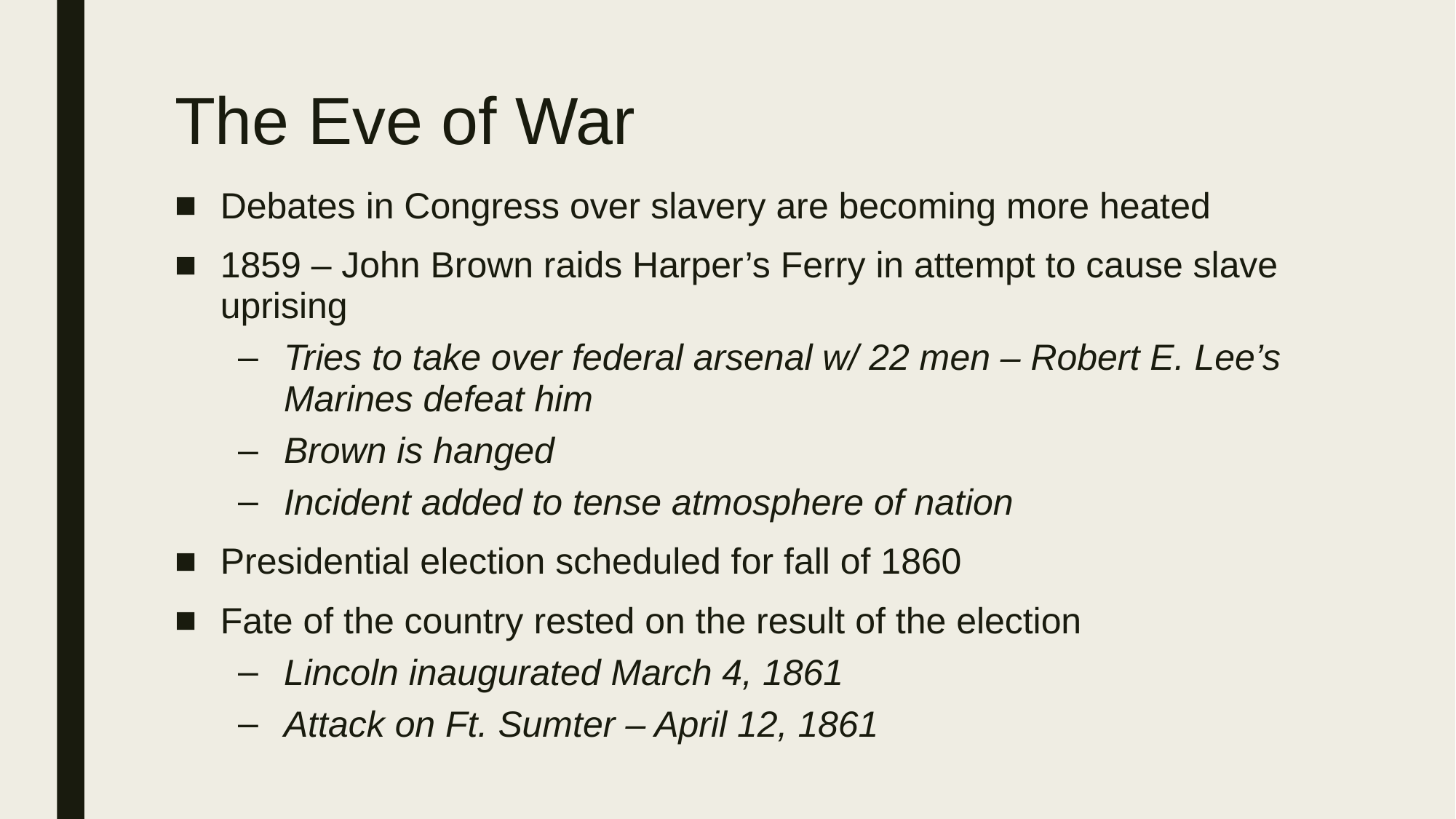

# The Eve of War
Debates in Congress over slavery are becoming more heated
1859 – John Brown raids Harper’s Ferry in attempt to cause slave uprising
Tries to take over federal arsenal w/ 22 men – Robert E. Lee’s Marines defeat him
Brown is hanged
Incident added to tense atmosphere of nation
Presidential election scheduled for fall of 1860
Fate of the country rested on the result of the election
Lincoln inaugurated March 4, 1861
Attack on Ft. Sumter – April 12, 1861